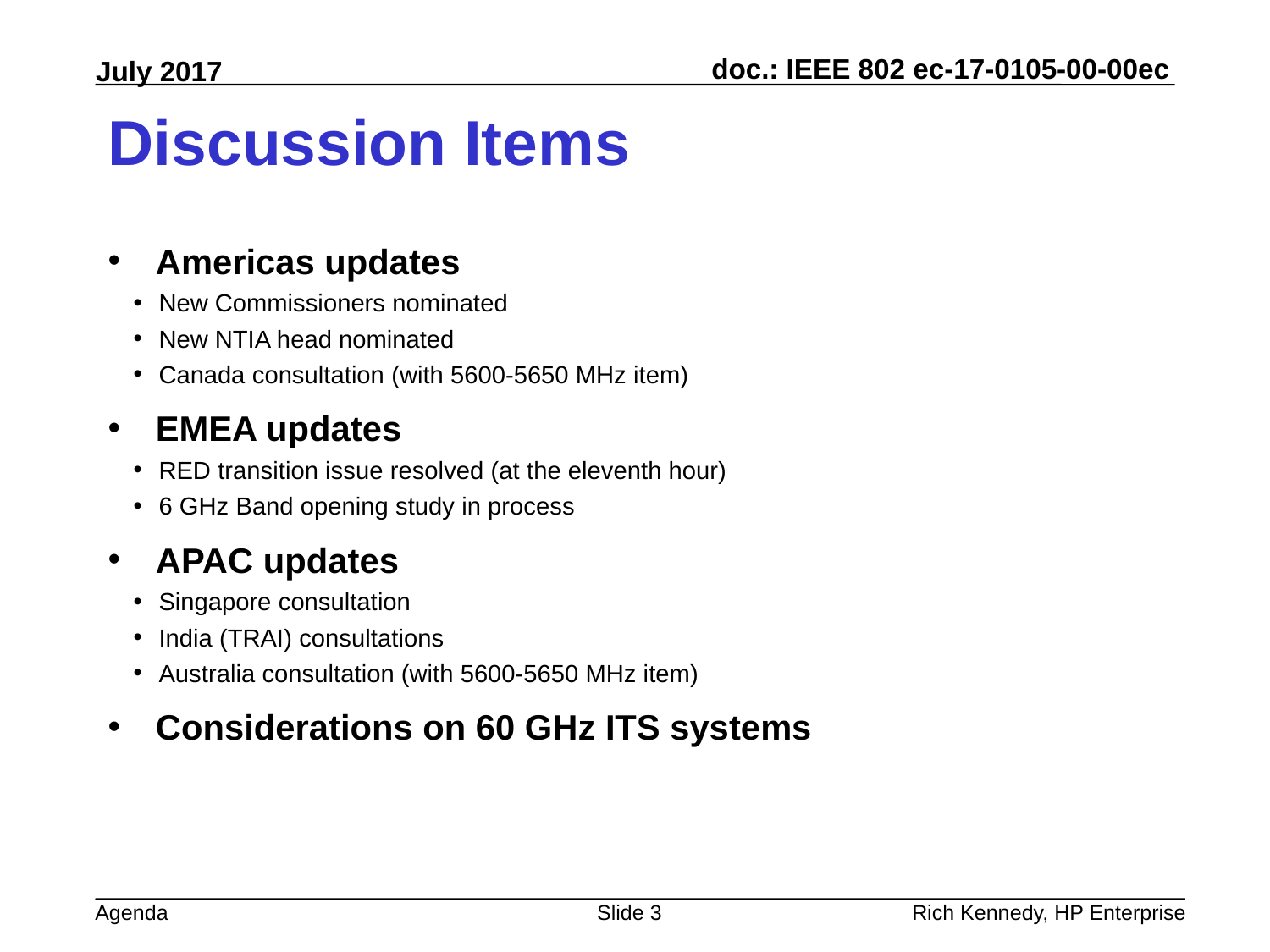

# Discussion Items
Americas updates
New Commissioners nominated
New NTIA head nominated
Canada consultation (with 5600-5650 MHz item)
EMEA updates
RED transition issue resolved (at the eleventh hour)
6 GHz Band opening study in process
APAC updates
Singapore consultation
India (TRAI) consultations
Australia consultation (with 5600-5650 MHz item)
Considerations on 60 GHz ITS systems
Slide 3
Rich Kennedy, HP Enterprise